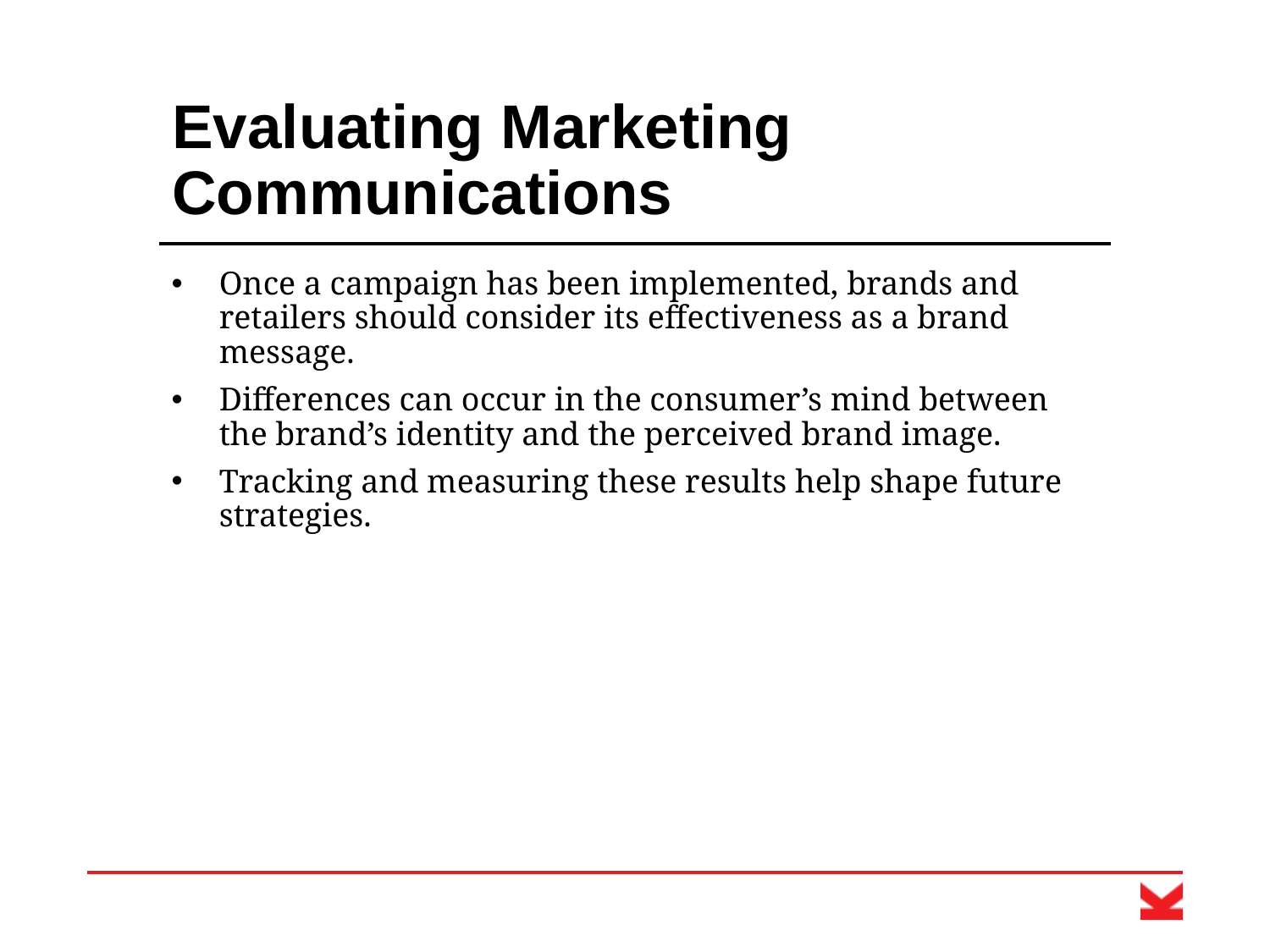

# Evaluating Marketing Communications
Once a campaign has been implemented, brands and retailers should consider its effectiveness as a brand message.
Differences can occur in the consumer’s mind between the brand’s identity and the perceived brand image.
Tracking and measuring these results help shape future strategies.